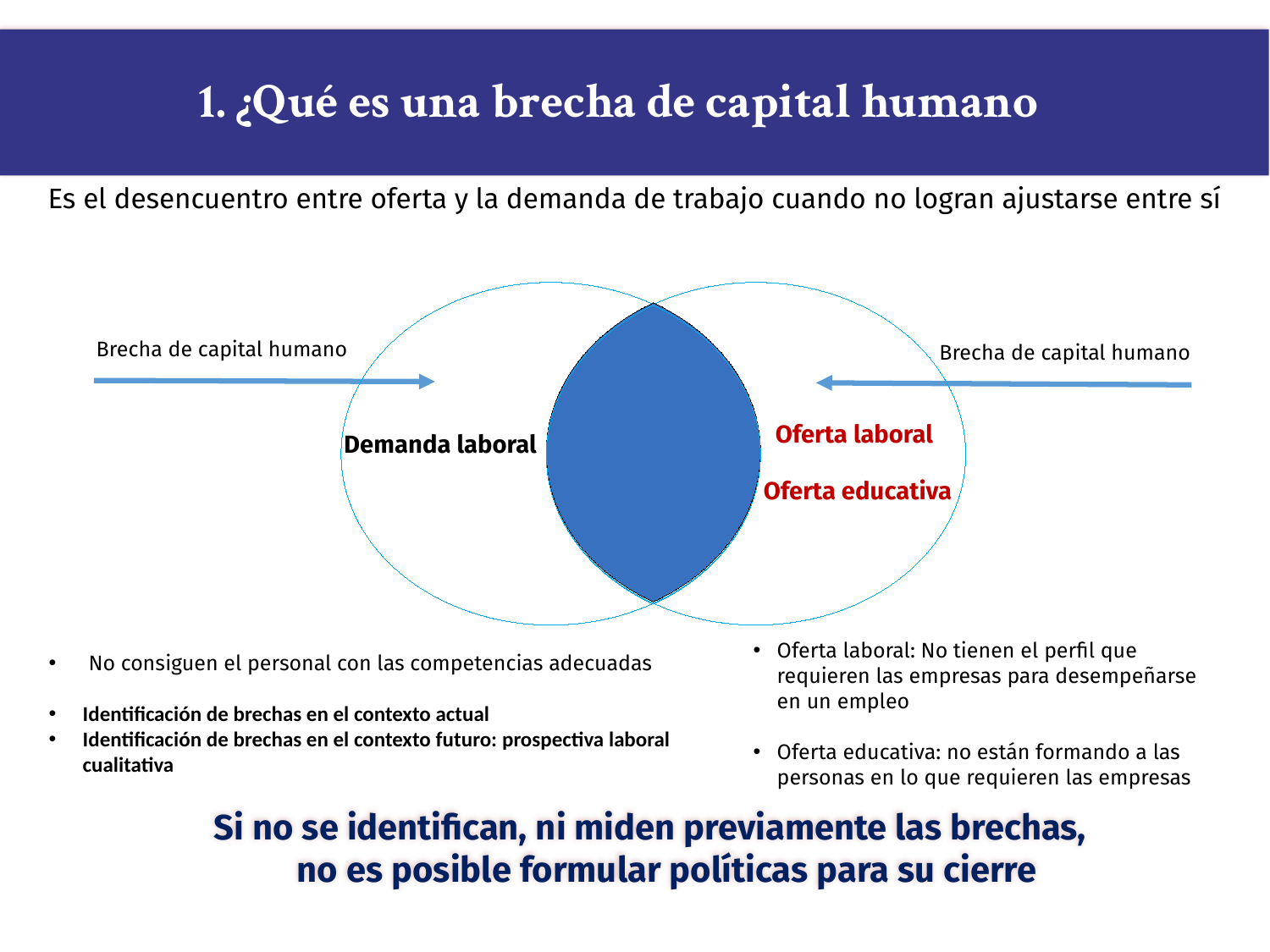

1. ¿Qué es una brecha de capital humano
Es el desencuentro entre oferta y la demanda de trabajo cuando no logran ajustarse entre sí

Brecha de capital humano
Brecha de capital humano
Oferta laboral
Demanda laboral
Oferta educativa
Oferta laboral: No tienen el perfil que requieren las empresas para desempeñarse en un empleo

Oferta educativa: no están formando a las personas en lo que requieren las empresas

No consiguen el personal con las competencias adecuadas

Identificación de brechas en el contexto actual
Identificación de brechas en el contexto futuro: prospectiva laboral cualitativa

Si no se identifican, ni miden previamente las brechas,
no es posible formular políticas para su cierre